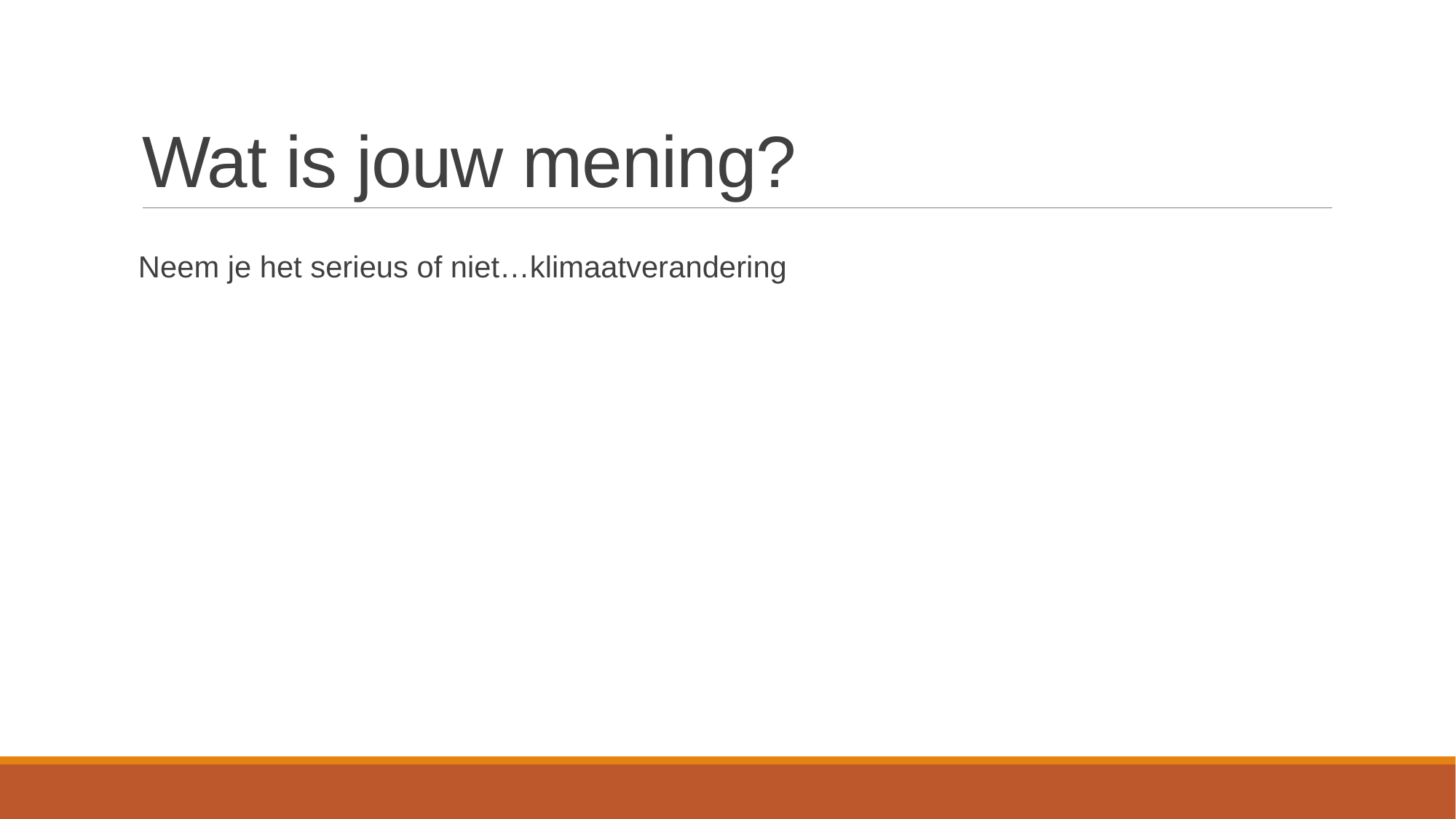

# Wat is jouw mening?
Neem je het serieus of niet…klimaatverandering